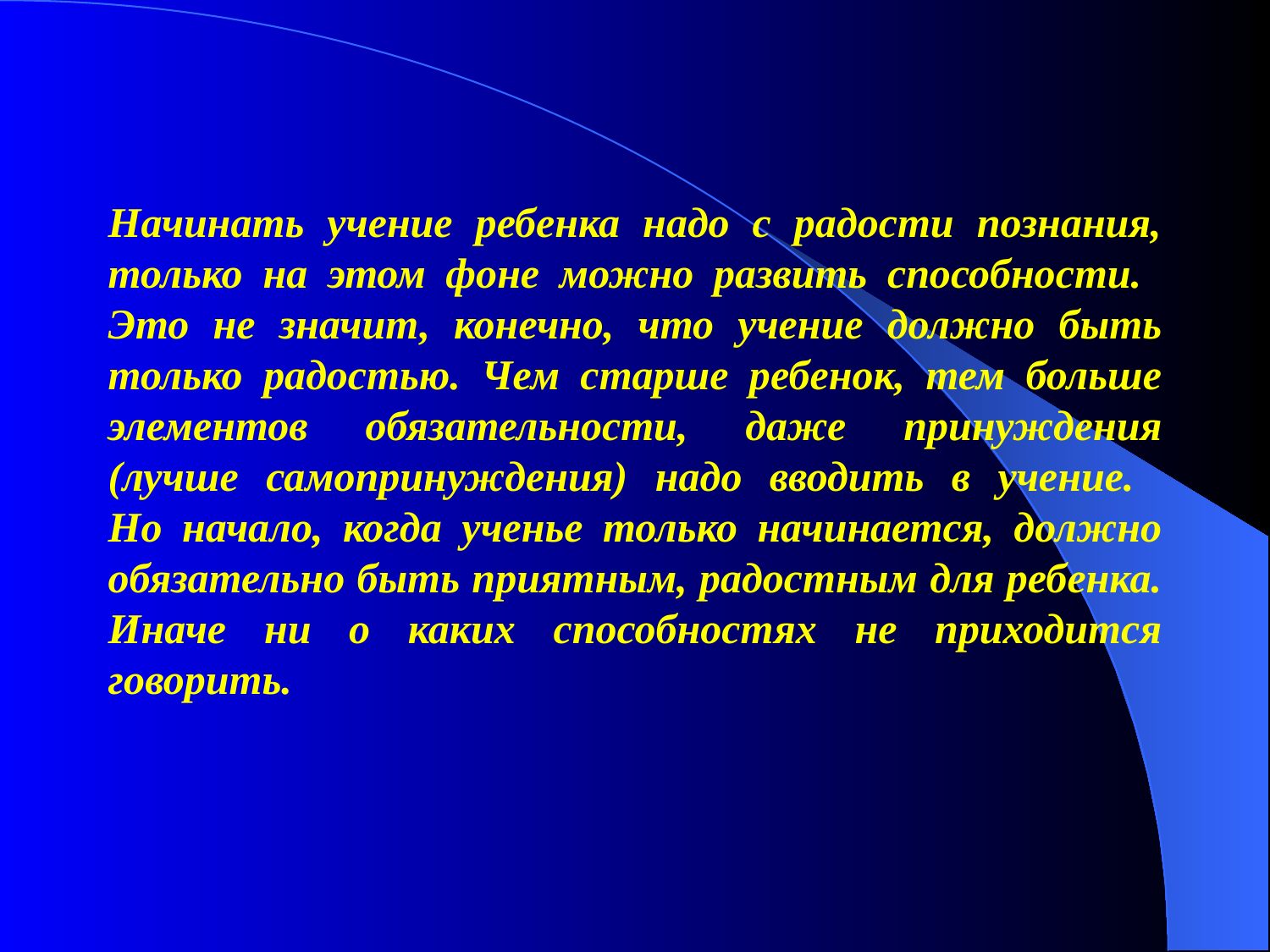

Начинать учение ребенка надо с радости познания, только на этом фоне можно развить способности.
Это не значит, конечно, что учение должно быть только радостью. Чем старше ребенок, тем больше элементов обязательности, даже принуждения (лучше самопринуждения) надо вводить в учение.
Но начало, когда ученье только начинается, должно обязательно быть приятным, радостным для ребенка. Иначе ни о каких способностях не приходится говорить.